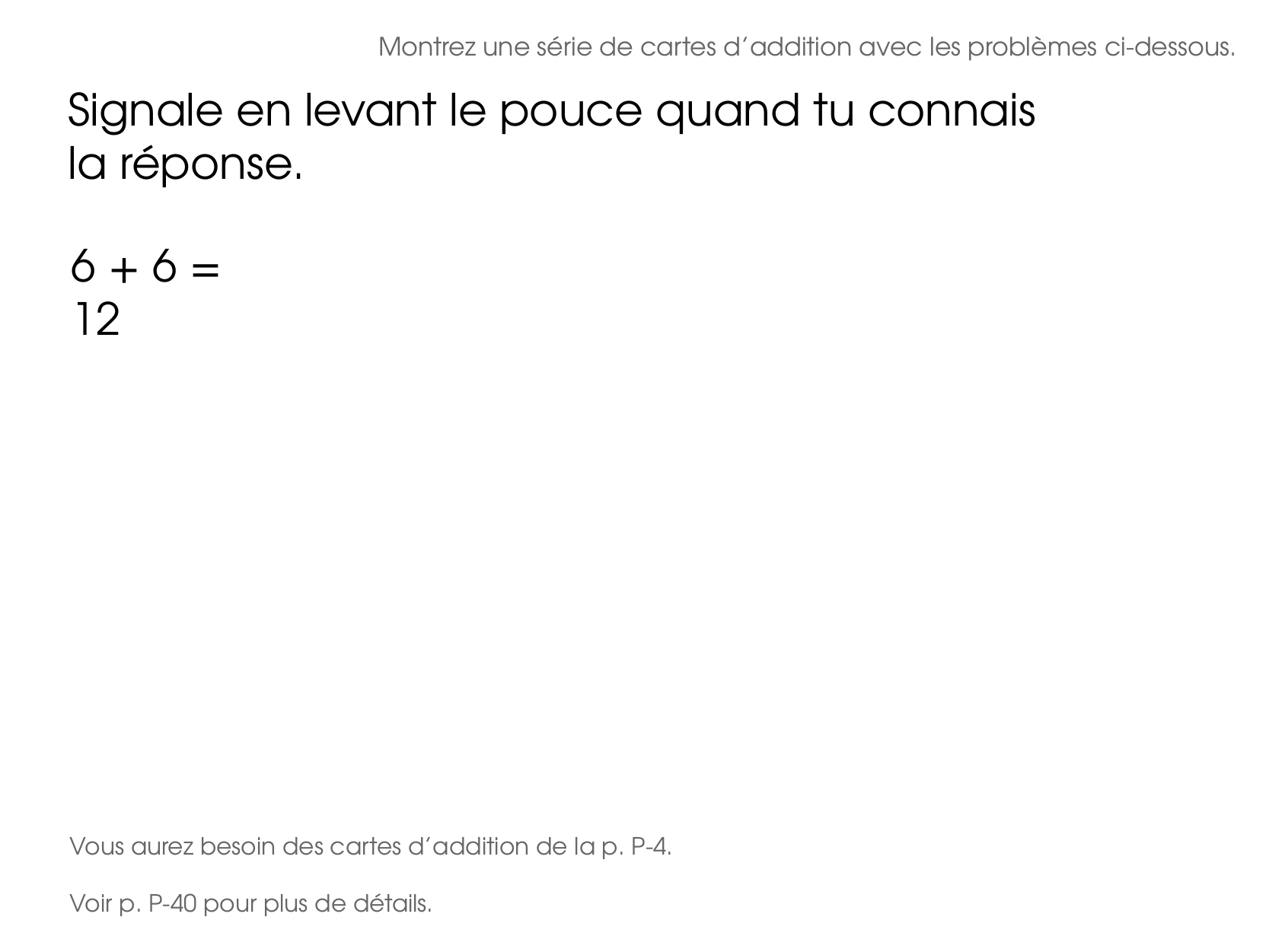

Montrez une série de cartes d’addition avec les problèmes ci-dessous.
Signale en levant le pouce quand tu connais la réponse.
6 + 6 = 12
Vous aurez besoin des cartes d’addition de la p. P-4.
Voir p. P-40 pour plus de détails.